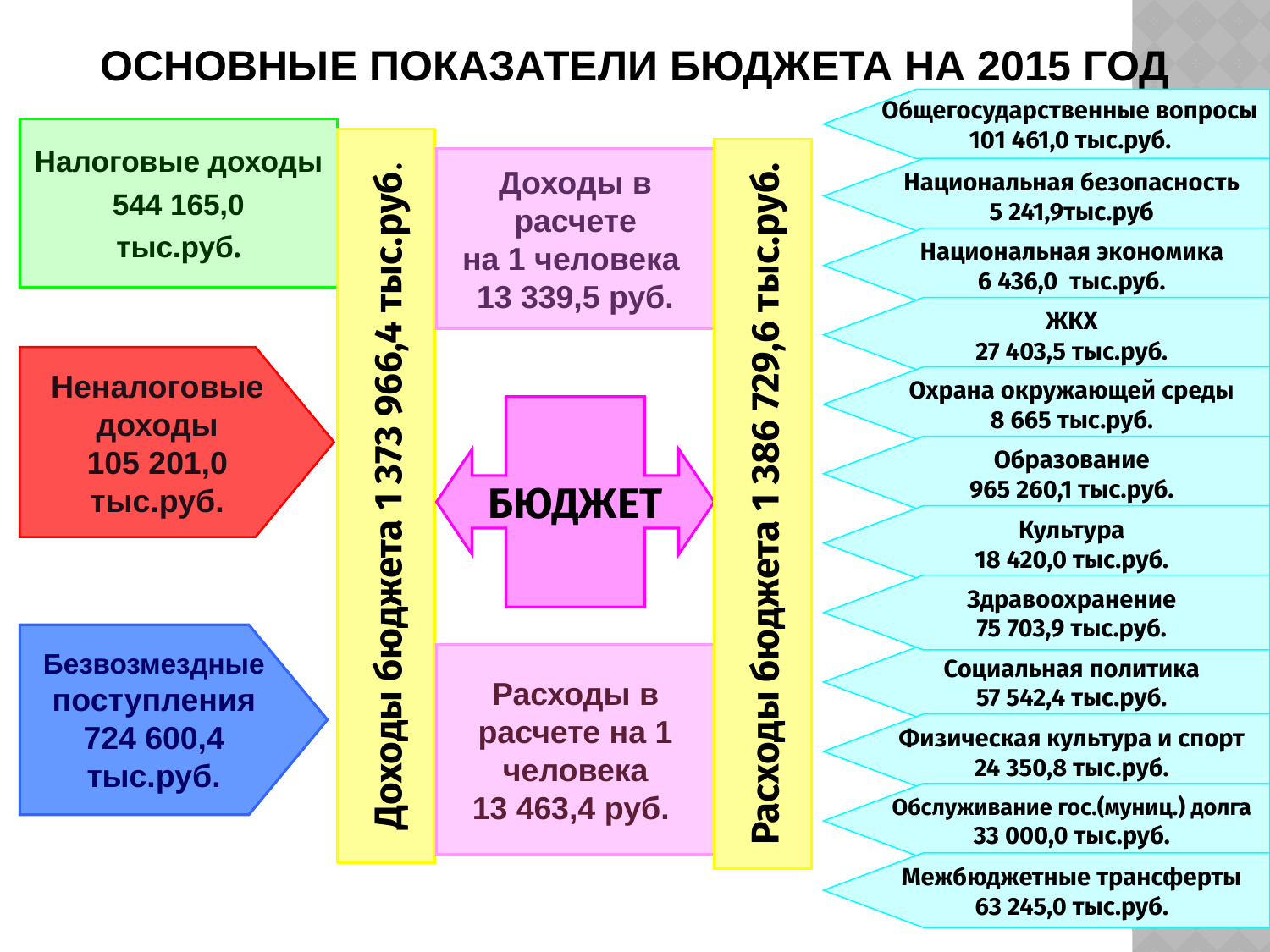

# Основные показатели бюджета на 2015 год
Общегосударственные вопросы
101 461,0 тыс.руб.
Налоговые доходы
544 165,0
тыс.руб.
Доходы бюджета 1 373 966,4 тыс.руб.
Расходы бюджета 1 386 729,6 тыс.руб.
Доходы в расчете
на 1 человека
13 339,5 руб.
Национальная безопасность
5 241,9тыс.руб

Национальная экономика
6 436,0  тыс.руб.
.
ЖКХ
27 403,5 тыс.руб.
Неналоговые доходы
105 201,0 тыс.руб.
БЮДЖЕТ
Охрана окружающей среды
8 665 тыс.руб.
Образование
965 260,1 тыс.руб.
Культура
18 420,0 тыс.руб.
Здравоохранение
75 703,9 тыс.руб.
Безвозмездные поступления
724 600,4 тыс.руб.
Расходы в расчете на 1 человека
13 463,4 руб.
Социальная политика
57 542,4 тыс.руб.
Физическая культура и спорт
24 350,8 тыс.руб.
Обслуживание гос.(муниц.) долга
33 000,0 тыс.руб.
Межбюджетные трансферты
63 245,0 тыс.руб.